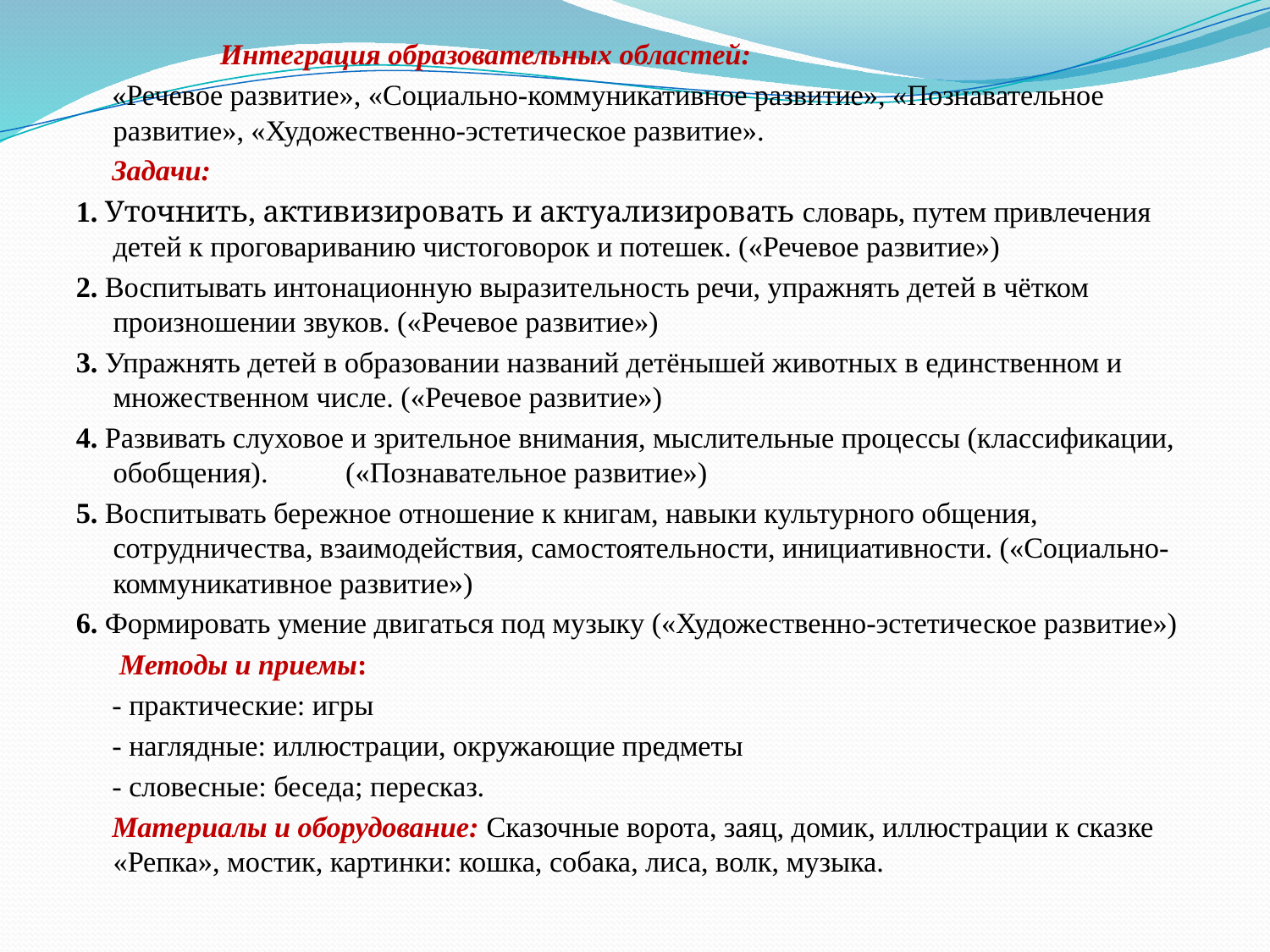

Интеграция образовательных областей:
     «Речевое развитие», «Социально-коммуникативное развитие», «Познавательное развитие», «Художественно-эстетическое развитие».
     Задачи:
1. Уточнить, активизировать и актуализировать словарь, путем привлечения детей к проговариванию чистоговорок и потешек. («Речевое развитие»)
2. Воспитывать интонационную выразительность речи, упражнять детей в чётком произношении звуков. («Речевое развитие»)
3. Упражнять детей в образовании названий детёнышей животных в единственном и множественном числе. («Речевое развитие»)
4. Развивать слуховое и зрительное внимания, мыслительные процессы (классификации, обобщения).	(«Познавательное развитие»)
5. Воспитывать бережное отношение к книгам, навыки культурного общения, сотрудничества, взаимодействия, самостоятельности, инициативности. («Социально-коммуникативное развитие»)
6. Формировать умение двигаться под музыку («Художественно-эстетическое развитие»)
      Методы и приемы:
     - практические: игры
     - наглядные: иллюстрации, окружающие предметы
     - словесные: беседа; пересказ.
     Материалы и оборудование: Сказочные ворота, заяц, домик, иллюстрации к сказке «Репка», мостик, картинки: кошка, собака, лиса, волк, музыка.